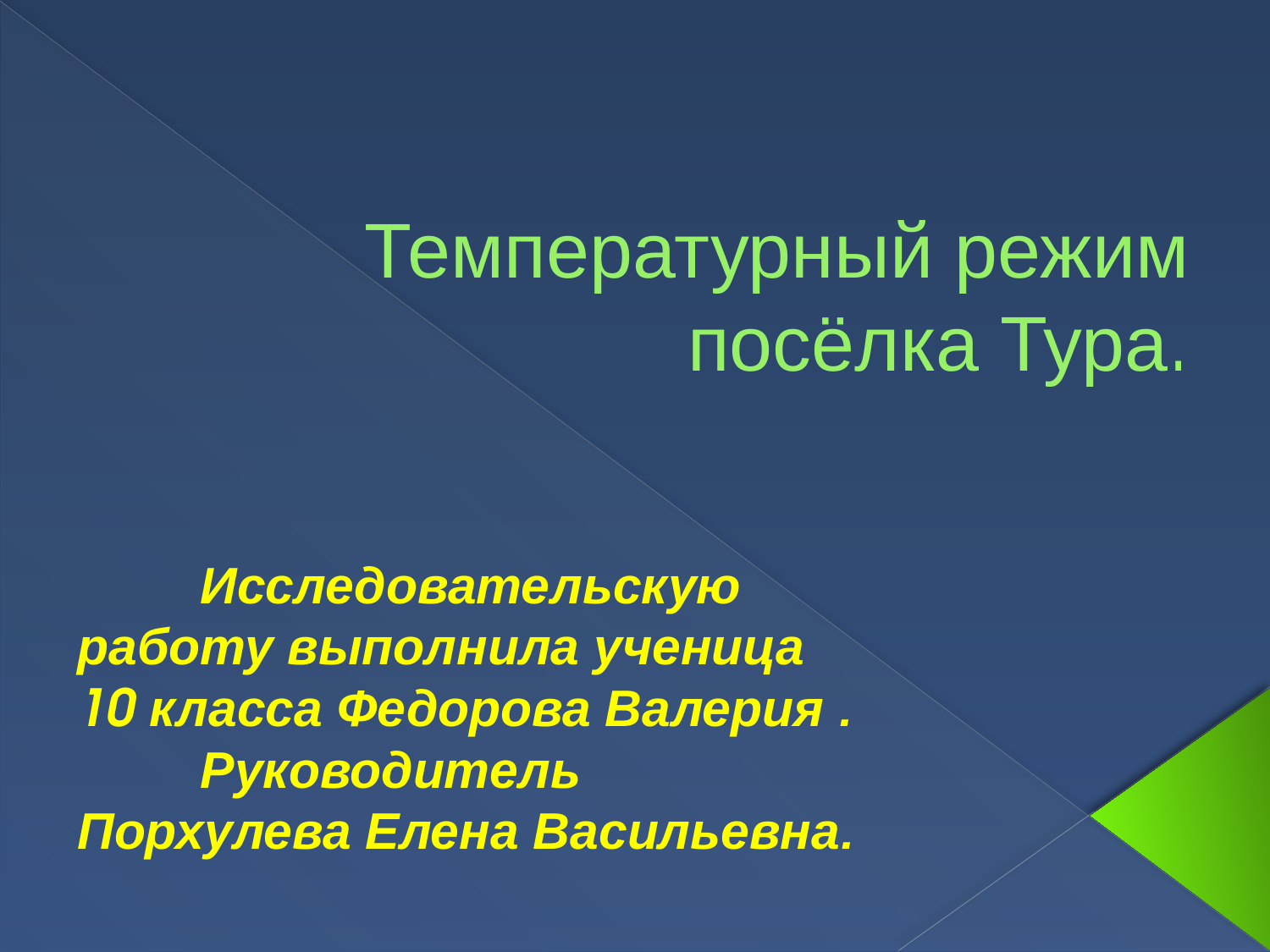

# Температурный режим посёлка Тура.
	Исследовательскую работу выполнила ученица 10 класса Федорова Валерия .
	Руководитель Порхулева Елена Васильевна.